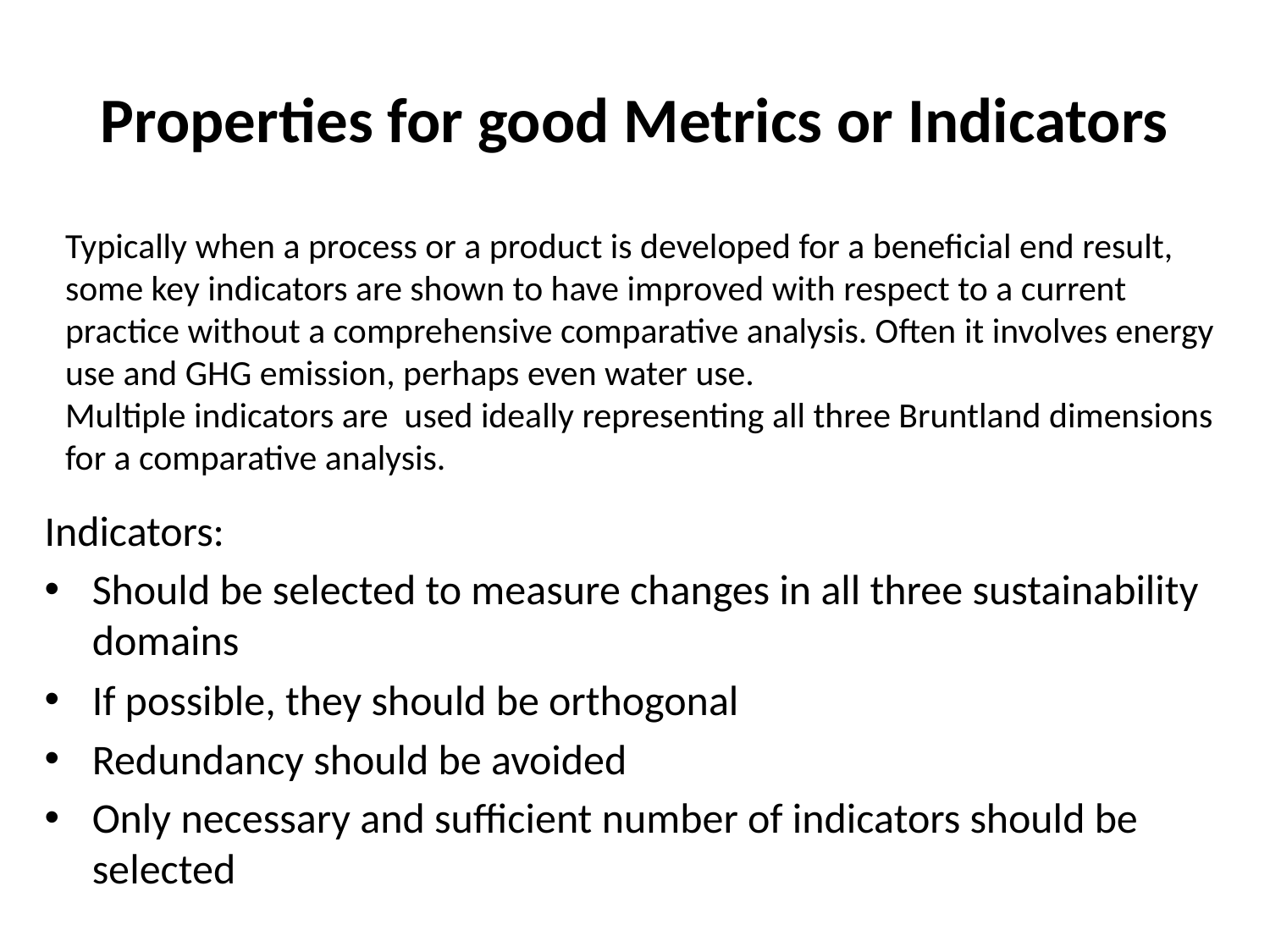

# Properties for good Metrics or Indicators
Typically when a process or a product is developed for a beneficial end result, some key indicators are shown to have improved with respect to a current practice without a comprehensive comparative analysis. Often it involves energy use and GHG emission, perhaps even water use.
Multiple indicators are  used ideally representing all three Bruntland dimensions for a comparative analysis.
Indicators:
Should be selected to measure changes in all three sustainability domains
If possible, they should be orthogonal
Redundancy should be avoided
Only necessary and sufficient number of indicators should be selected